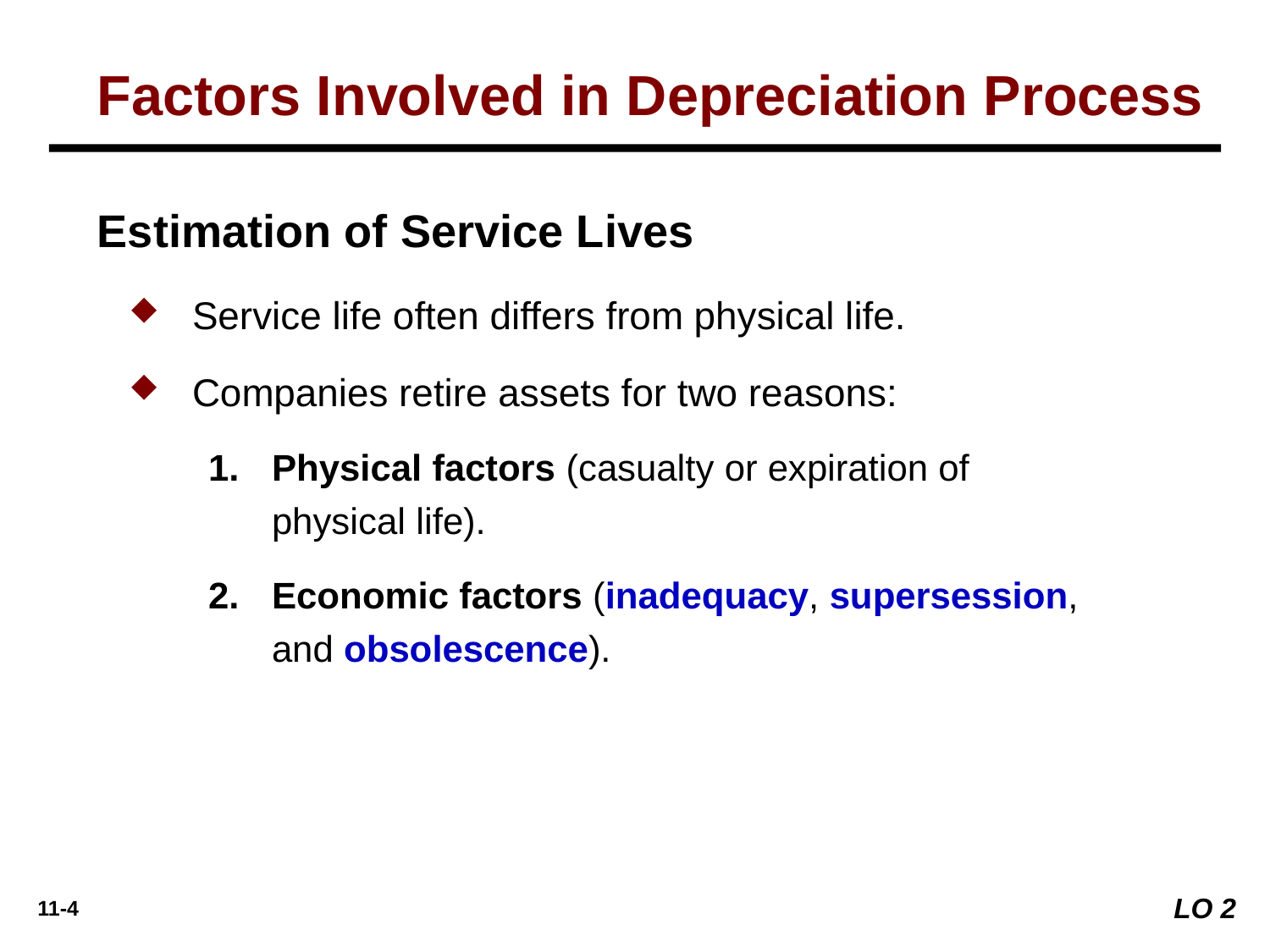

Factors Involved in Depreciation Process

Estimation of Service Lives
Service life often differs from physical life.
Companies retire assets for two reasons:
Physical factors (casualty or expiration of physical life).
Economic factors (inadequacy, supersession, and obsolescence).
LO 2